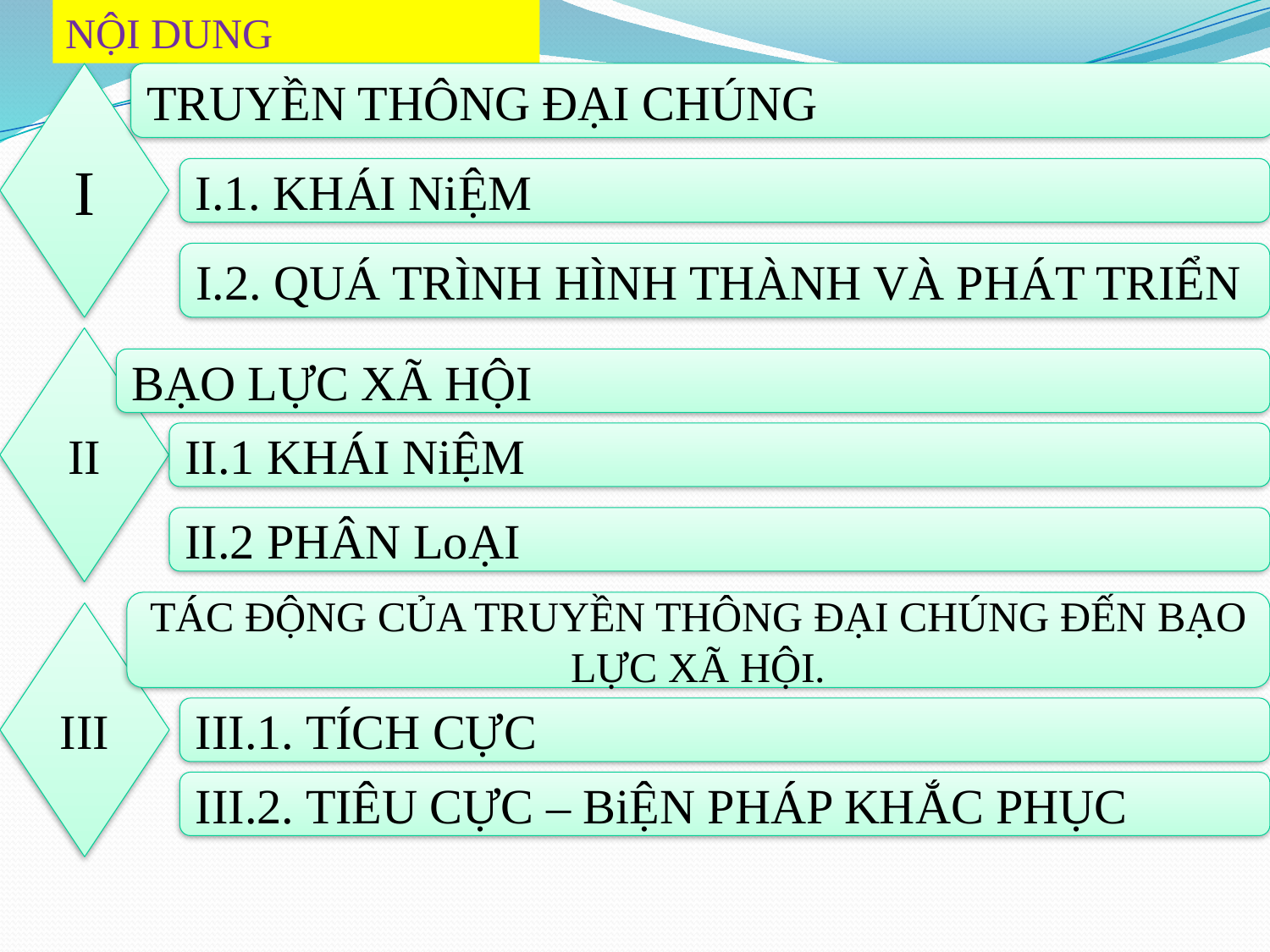

NỘI DUNG
I
TRUYỀN THÔNG ĐẠI CHÚNG
I.1. KHÁI NiỆM
I.2. QUÁ TRÌNH HÌNH THÀNH VÀ PHÁT TRIỂN
II
BẠO LỰC XÃ HỘI
II.1 KHÁI NiỆM
II.2 PHÂN LoẠI
TÁC ĐỘNG CỦA TRUYỀN THÔNG ĐẠI CHÚNG ĐẾN BẠO LỰC XÃ HỘI.
III
III.1. TÍCH CỰC
III.2. TIÊU CỰC – BiỆN PHÁP KHẮC PHỤC